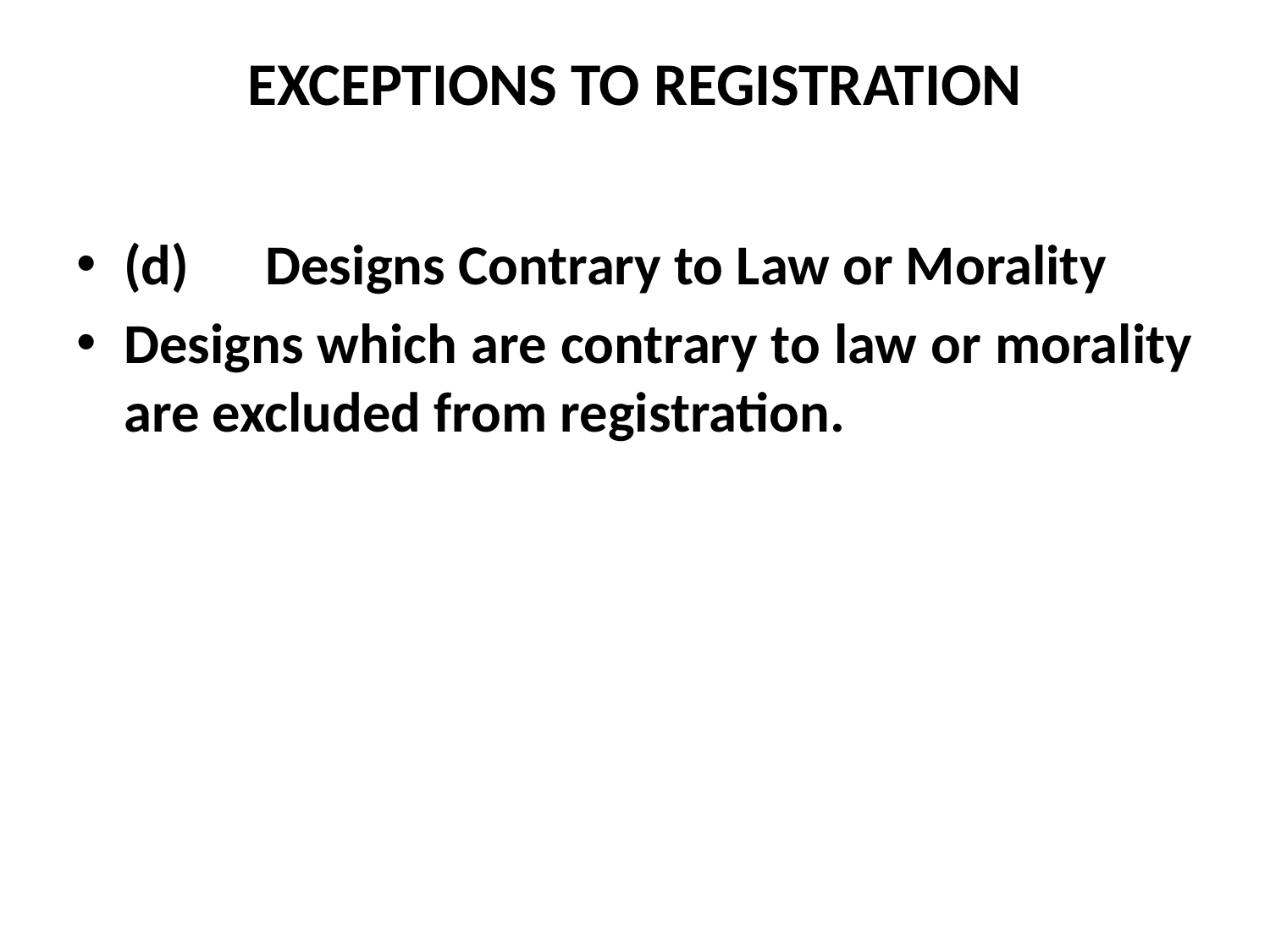

# EXCEPTIONS TO REGISTRATION
(d)      Designs Contrary to Law or Morality
Designs which are contrary to law or morality are excluded from registration.